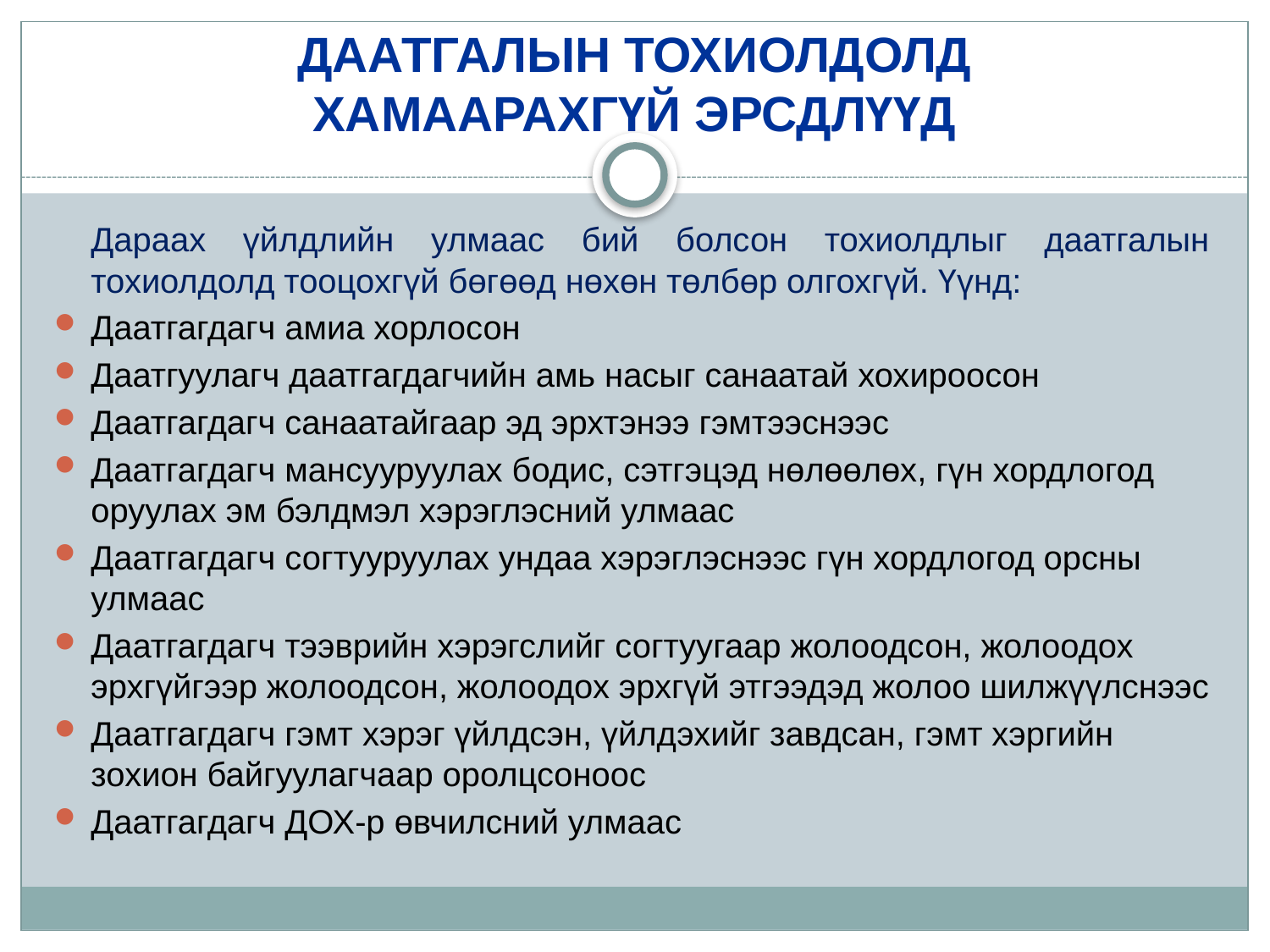

# ДААТГАЛЫН ТОХИОЛДОЛД ХАМААРАХГҮЙ ЭРСДЛҮҮД
		Дараах үйлдлийн улмаас бий болсон тохиолдлыг даатгалын тохиолдолд тооцохгүй бөгөөд нөхөн төлбөр олгохгүй. Үүнд:
Даатгагдагч амиа хорлосон
Даатгуулагч даатгагдагчийн амь насыг санаатай хохироосон
Даатгагдагч санаатайгаар эд эрхтэнээ гэмтээснээс
Даатгагдагч мансууруулах бодис, сэтгэцэд нөлөөлөх, гүн хордлогод оруулах эм бэлдмэл хэрэглэсний улмаас
Даатгагдагч согтууруулах ундаа хэрэглэснээс гүн хордлогод орсны улмаас
Даатгагдагч тээврийн хэрэгслийг согтуугаар жолоодсон, жолоодох эрхгүйгээр жолоодсон, жолоодох эрхгүй этгээдэд жолоо шилжүүлснээс
Даатгагдагч гэмт хэрэг үйлдсэн, үйлдэхийг завдсан, гэмт хэргийн зохион байгуулагчаар оролцсоноос
Даатгагдагч ДОХ-р өвчилсний улмаас